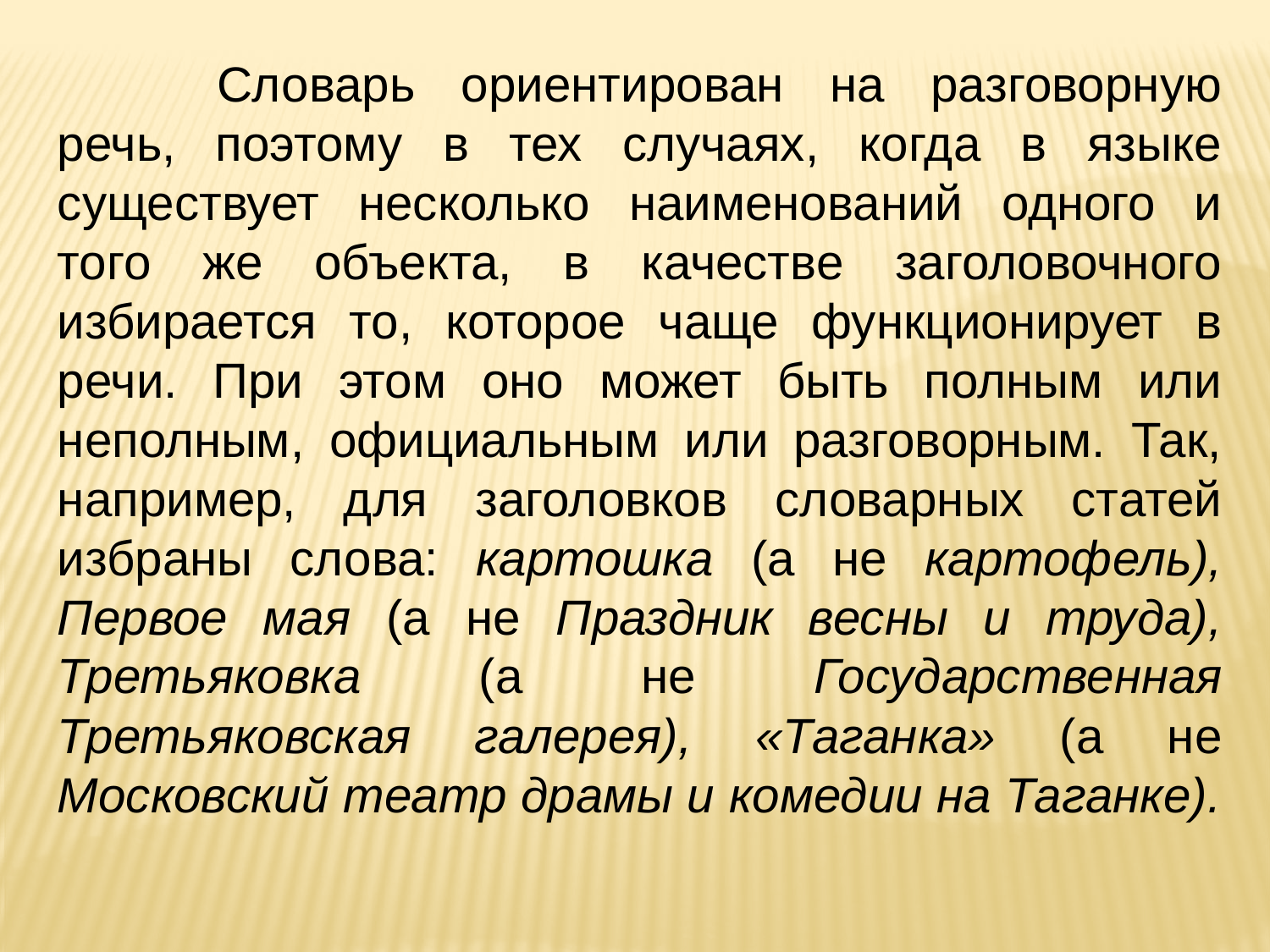

Словарь ориентирован на разговорную речь, поэтому в тех случаях, когда в языке существует несколько наименований одного и того же объекта, в качестве заголовочного избирается то, которое чаще функционирует в речи. При этом оно может быть полным или неполным, официальным или разговорным. Так, например, для заголовков словарных статей избраны слова: картошка (а не картофель), Первое мая (а не Праздник весны и труда), Третьяковка (а не Государственная Третьяковская галерея), «Таганка» (а не Московский театр драмы и комедии на Таганке).